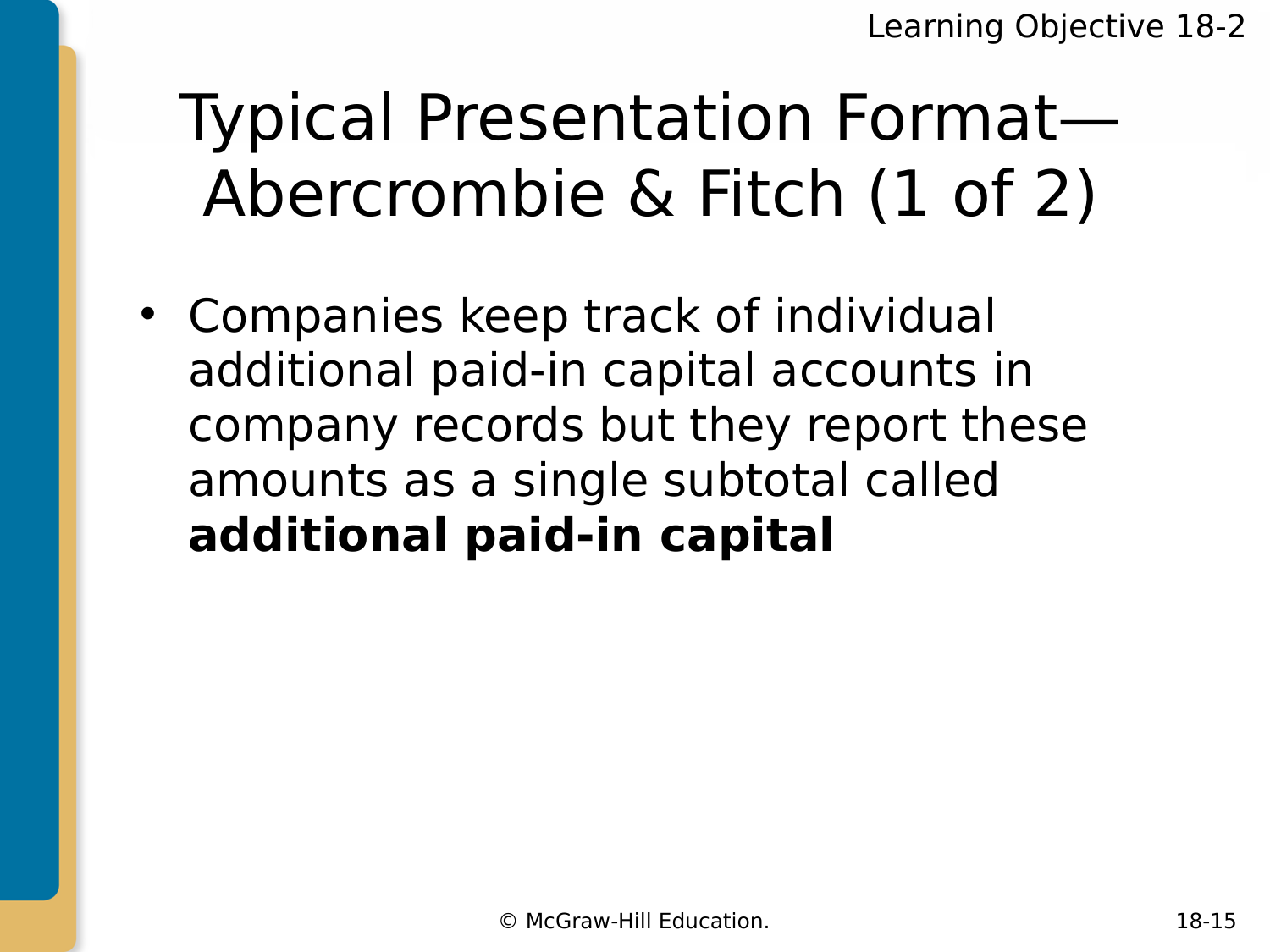

Learning Objective 18-2
# Typical Presentation Format—Abercrombie & Fitch (1 of 2)
Companies keep track of individual additional paid-in capital accounts in company records but they report these amounts as a single subtotal called additional paid-in capital